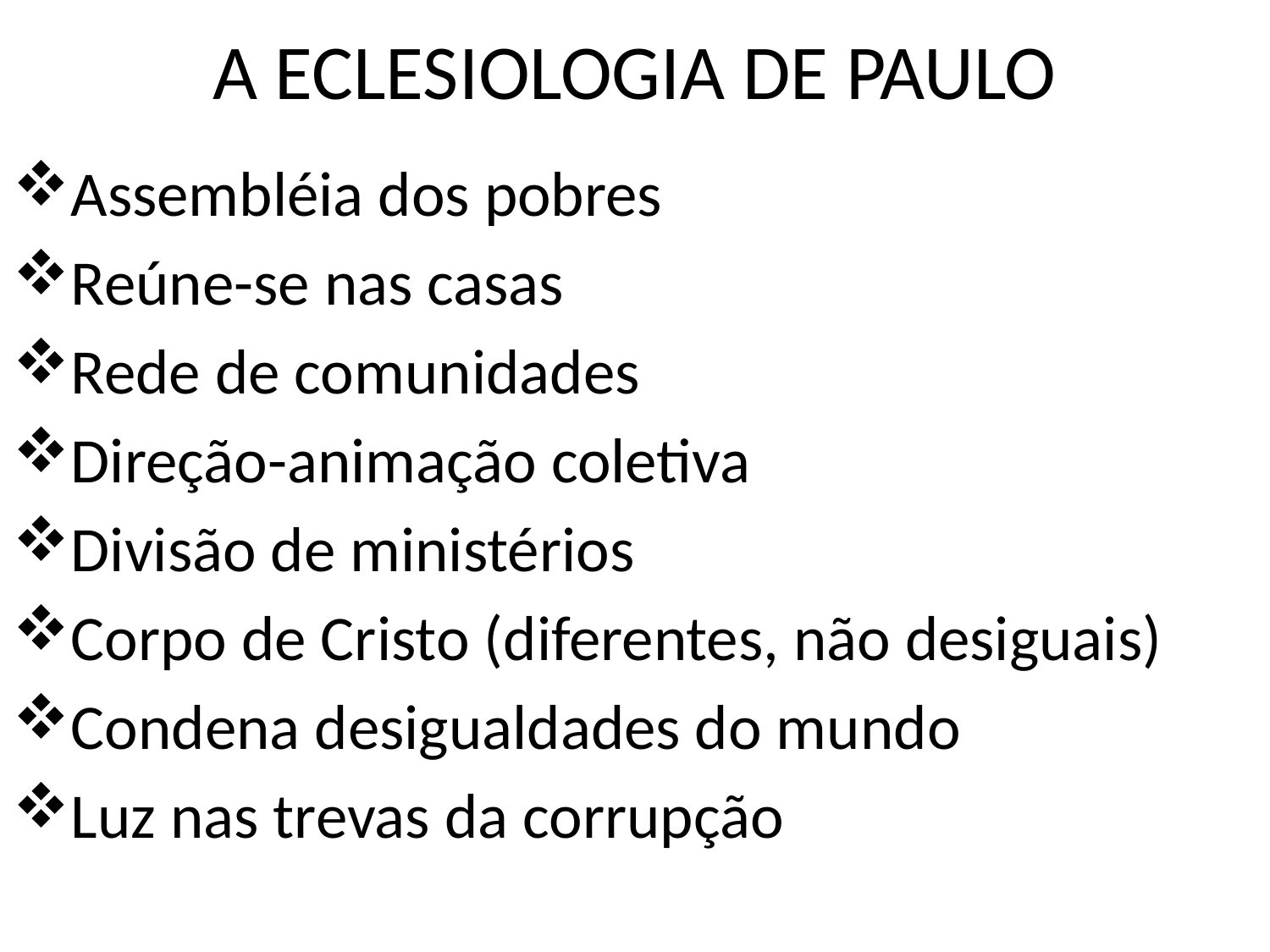

# A ECLESIOLOGIA DE PAULO
Assembléia dos pobres
Reúne-se nas casas
Rede de comunidades
Direção-animação coletiva
Divisão de ministérios
Corpo de Cristo (diferentes, não desiguais)
Condena desigualdades do mundo
Luz nas trevas da corrupção